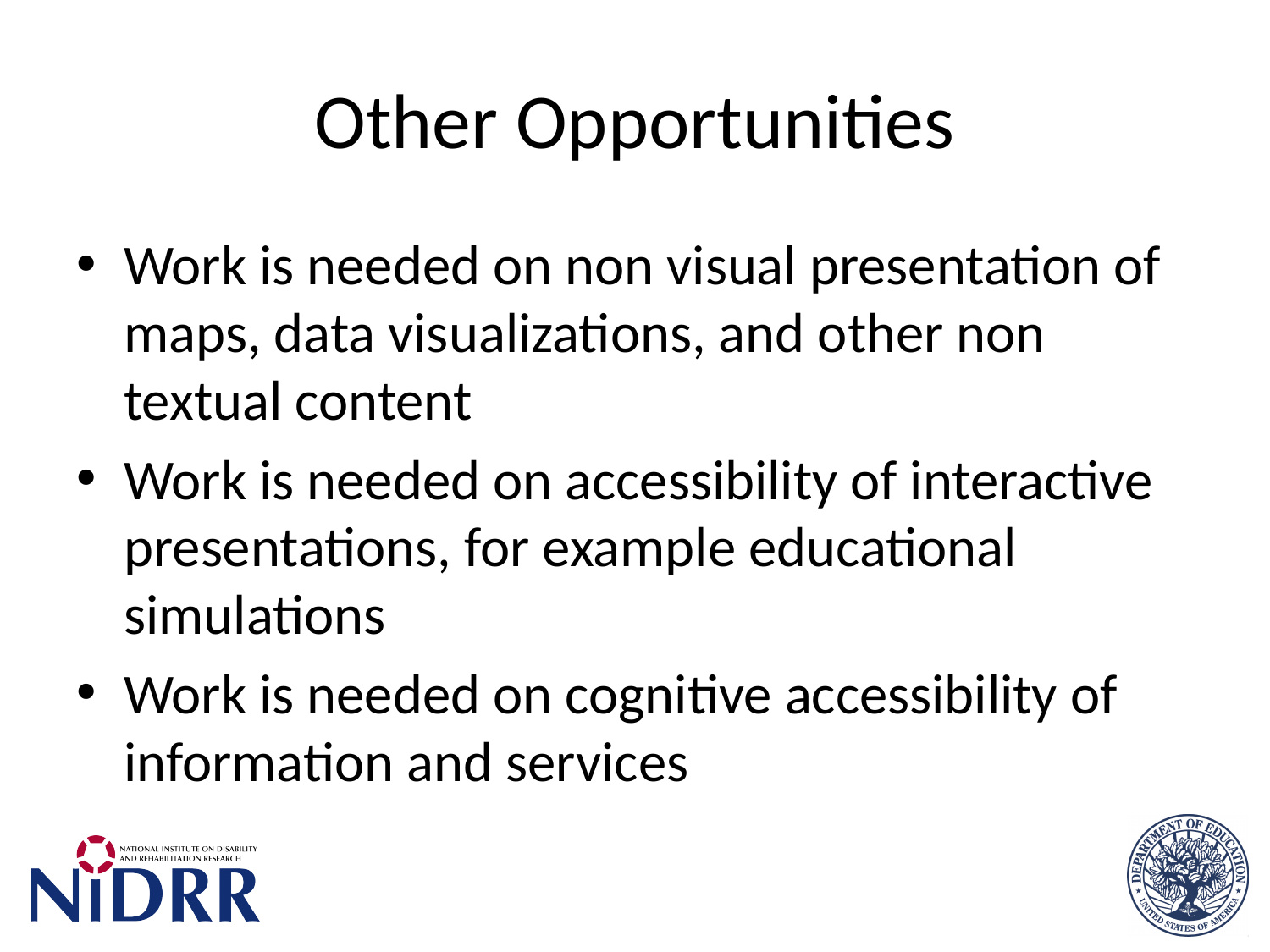

# Other Opportunities
Work is needed on non visual presentation of maps, data visualizations, and other non textual content
Work is needed on accessibility of interactive presentations, for example educational simulations
Work is needed on cognitive accessibility of information and services